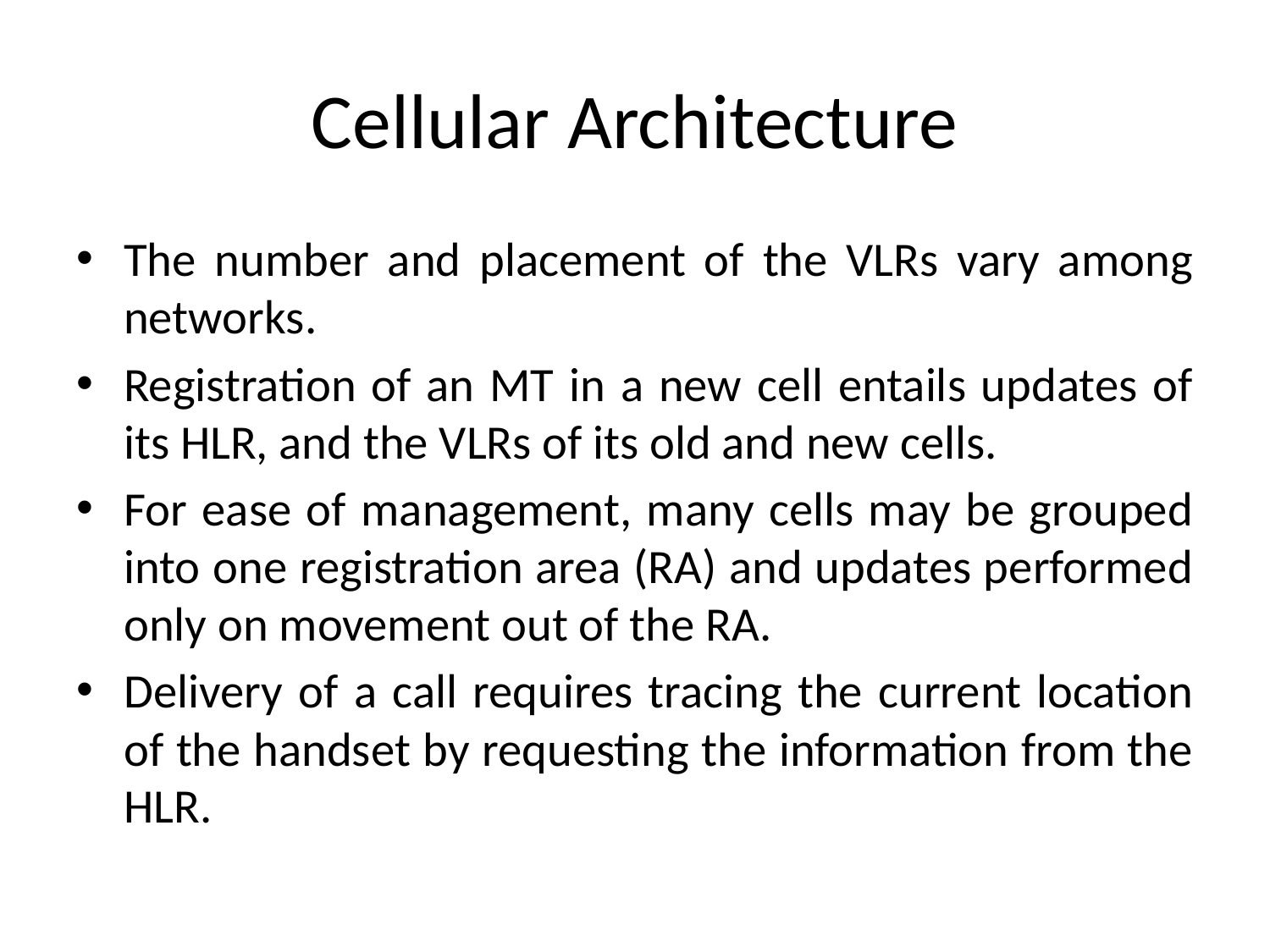

# Cellular Architecture
The number and placement of the VLRs vary among networks.
Registration of an MT in a new cell entails updates of its HLR, and the VLRs of its old and new cells.
For ease of management, many cells may be grouped into one registration area (RA) and updates performed only on movement out of the RA.
Delivery of a call requires tracing the current location of the handset by requesting the information from the HLR.